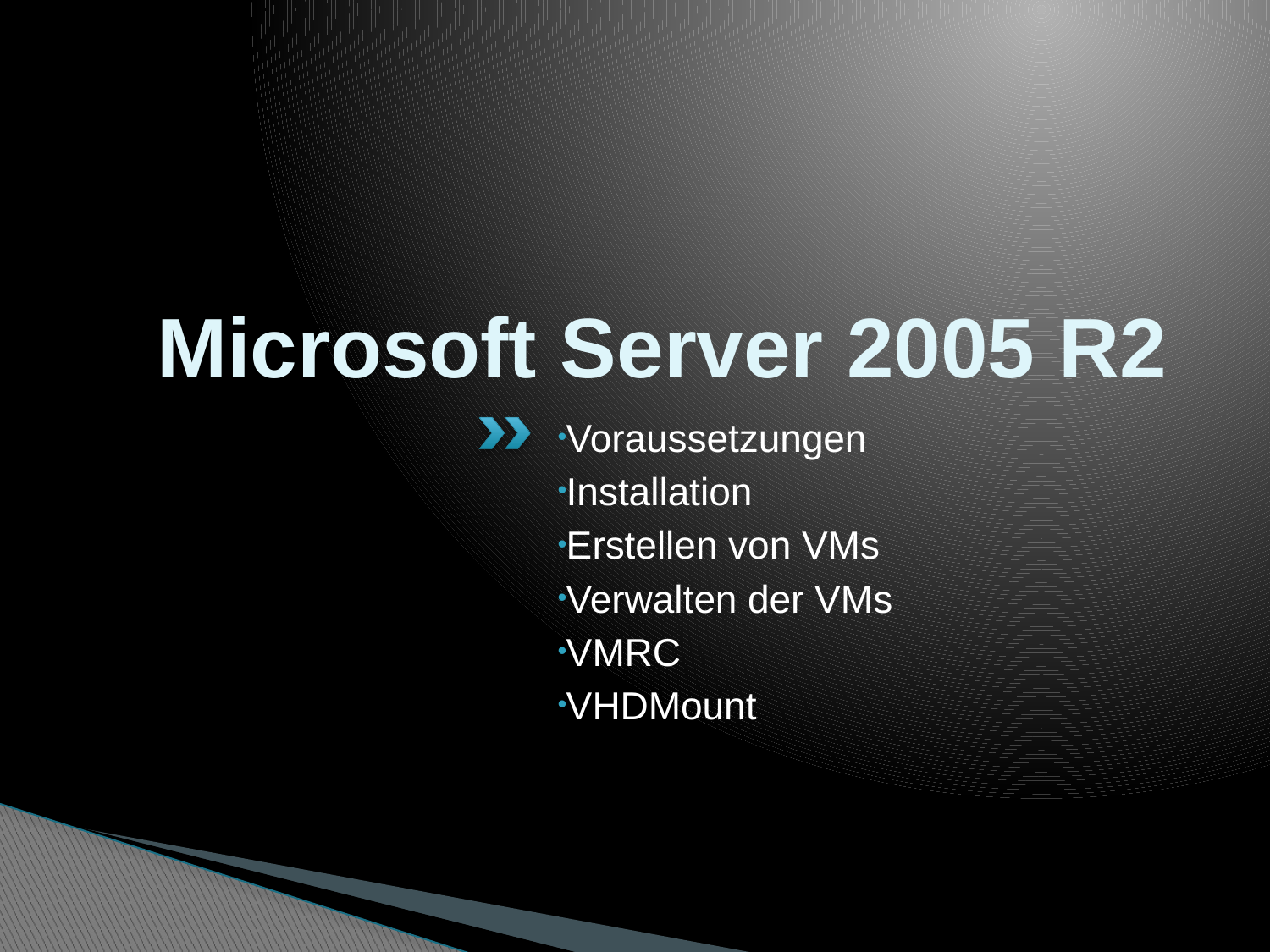

# Microsoft Server 2005 R2
Voraussetzungen
Installation
Erstellen von VMs
Verwalten der VMs
VMRC
VHDMount